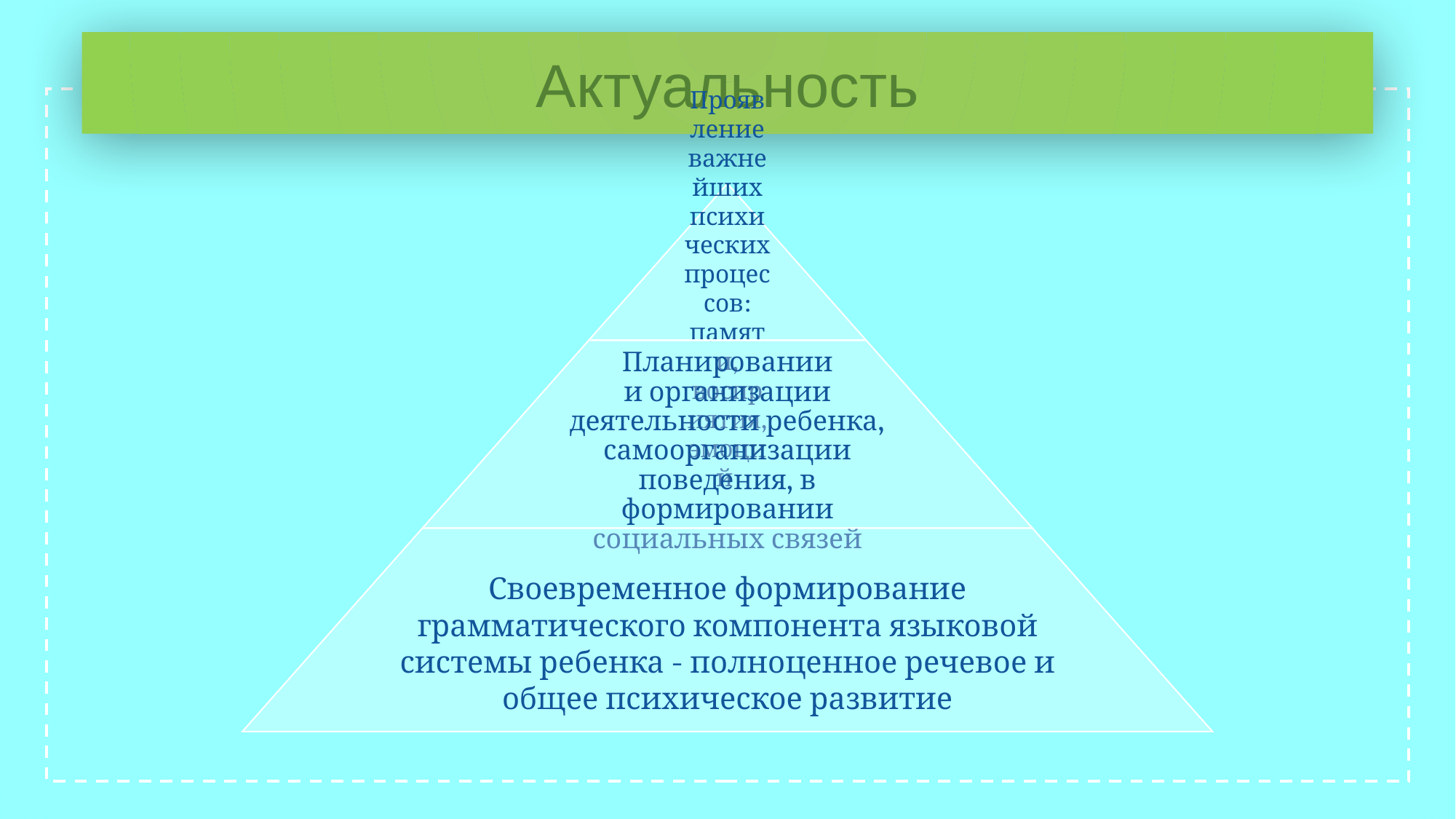

# Актуальность

Проявление важнейших психических процессов: памяти, восприятия, эмоций
Планировании
и организации деятельности ребенка, самоорганизации поведения, в формировании социальных связей
Своевременное формирование грамматического компонента языковой системы ребенка - полноценное речевое и общее психическое развитие